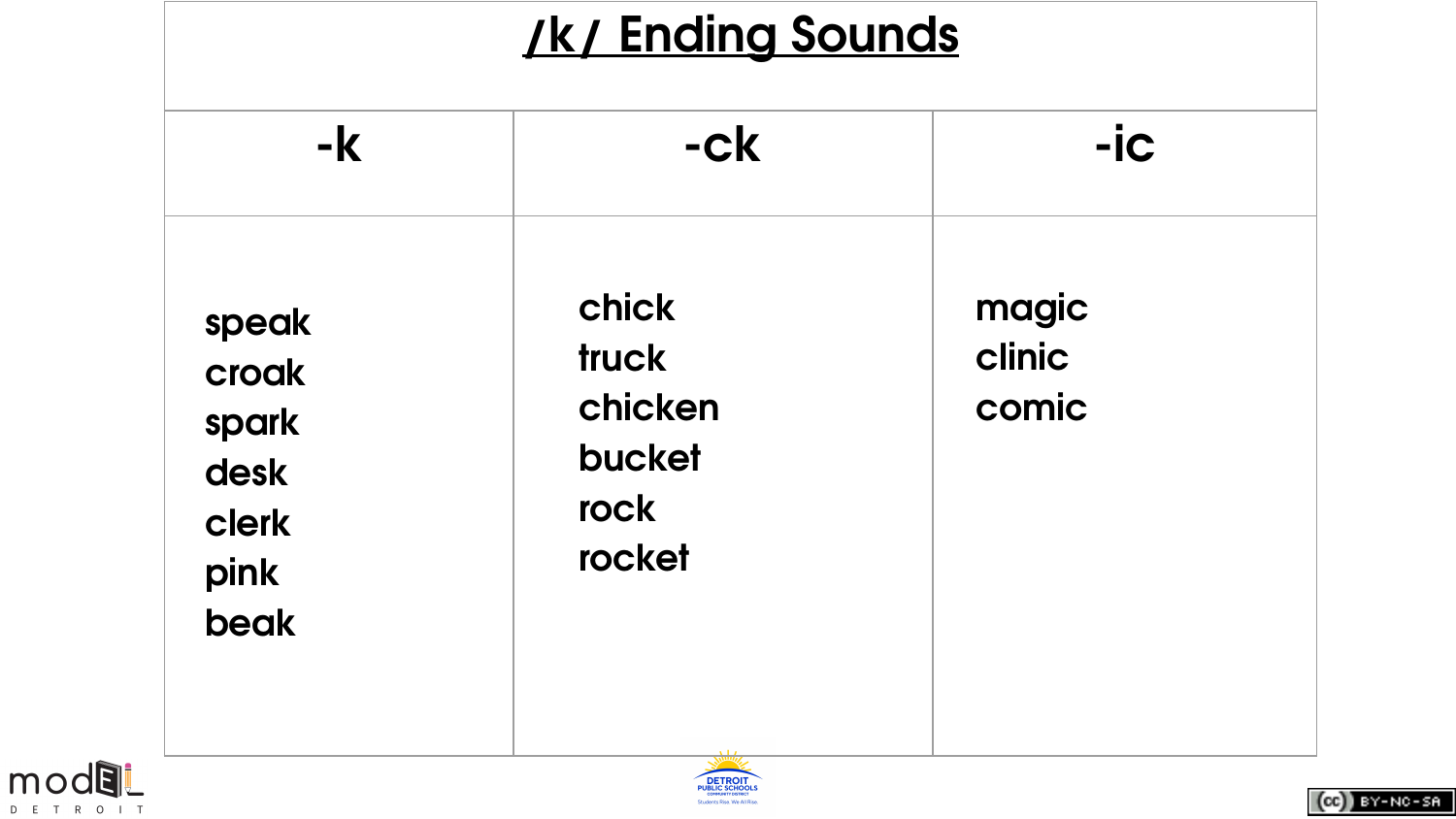

| /k/ Ending Sounds |  |  |
| --- | --- | --- |
| -k | -ck | -ic |
|  |  |  |
magic
clinic
comic
chick
truck
chicken
bucket
rock
rocket
speak
croak
spark
desk
clerk
pink
beak